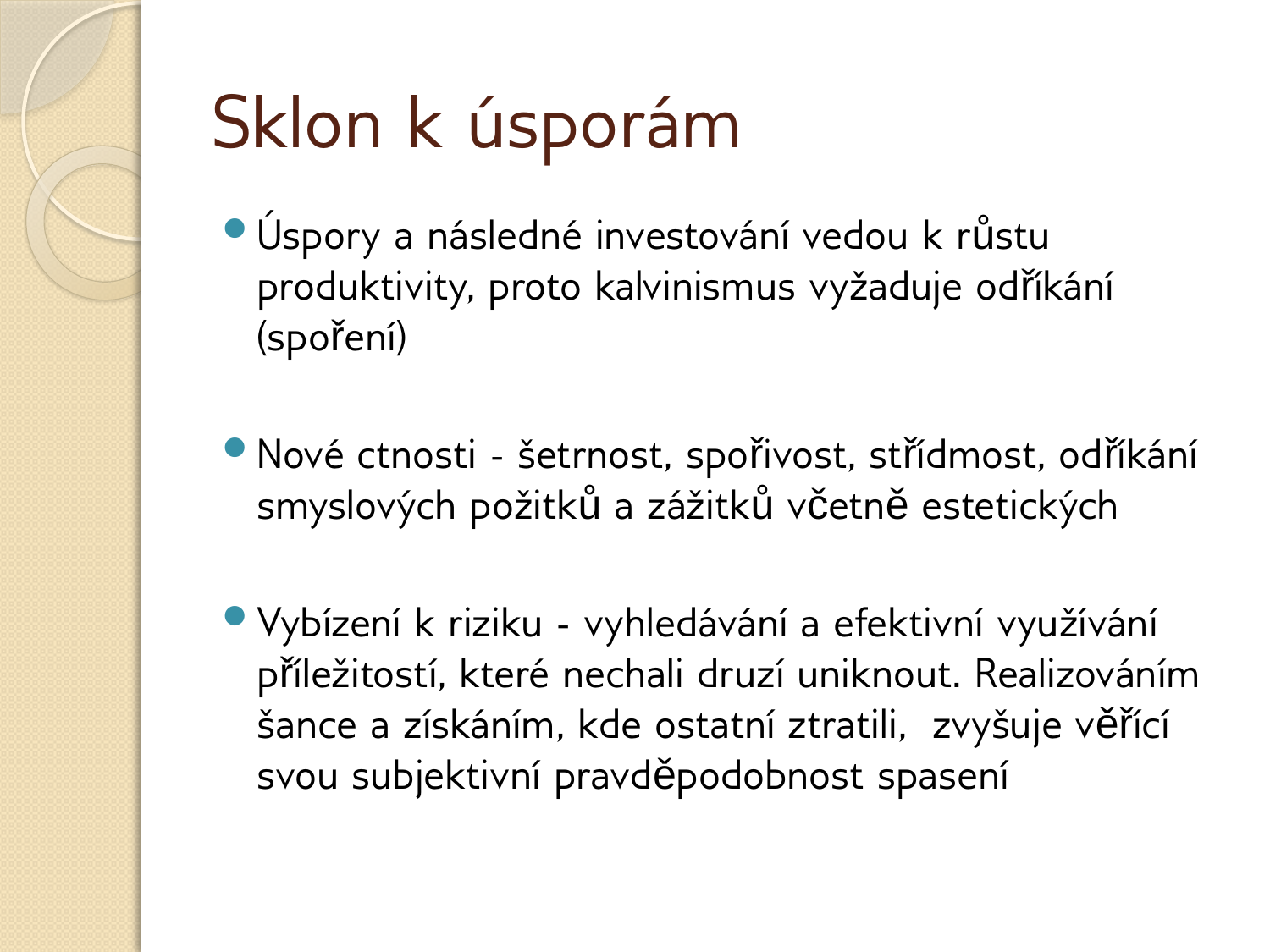

# Sklon k úsporám
Úspory a následné investování vedou k růstu produktivity, proto kalvinismus vyžaduje odříkání (spoření)

Nové ctnosti - šetrnost, spořivost, střídmost, odříkání smyslových požitků a zážitků včetně estetických

Vybízení k riziku - vyhledávání a efektivní využívání příležitostí, které nechali druzí uniknout. Realizováním šance a získáním, kde ostatní ztratili,  zvyšuje věřící svou subjektivní pravděpodobnost spasení